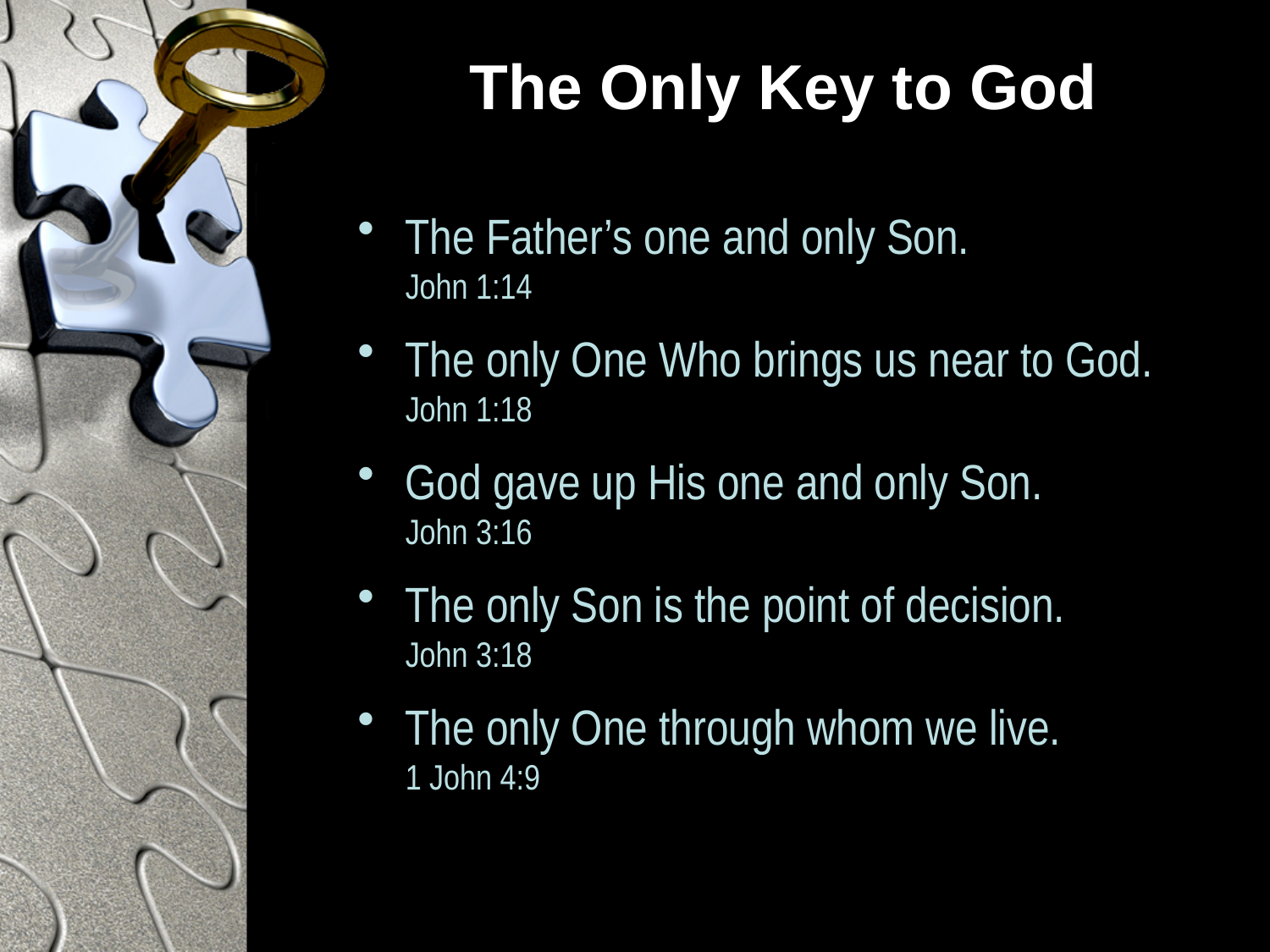

# The Only Key to God
The Father’s one and only Son.
John 1:14
The only One Who brings us near to God. John 1:18
God gave up His one and only Son.
John 3:16
The only Son is the point of decision.
John 3:18
The only One through whom we live.
1 John 4:9